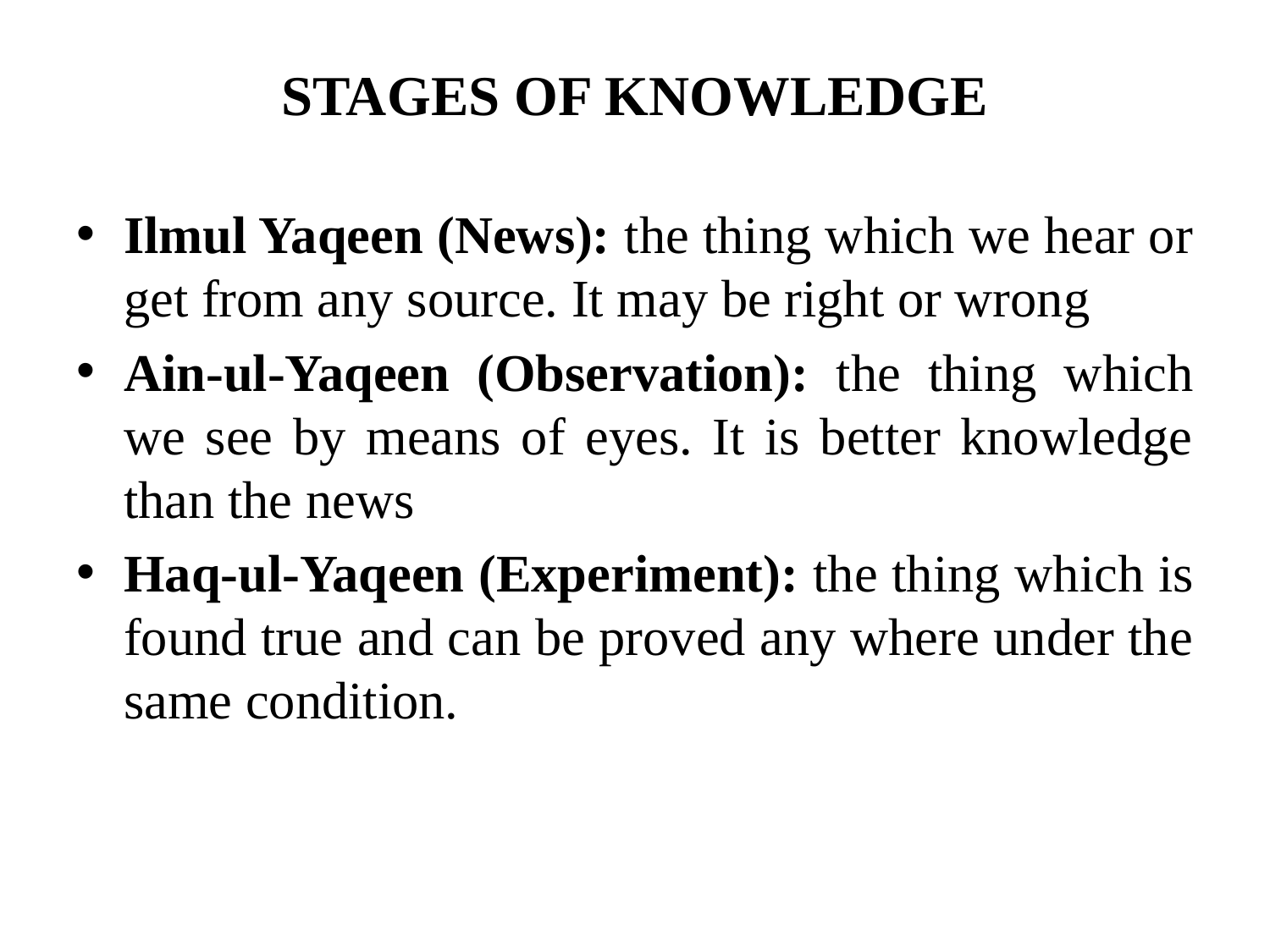

# STAGES OF KNOWLEDGE

Ilmul Yaqeen (News): the thing which we hear or get from any source. It may be right or wrong
Ain-ul-Yaqeen (Observation): the thing which we see by means of eyes. It is better knowledge than the news
Haq-ul-Yaqeen (Experiment): the thing which is found true and can be proved any where under the same condition.